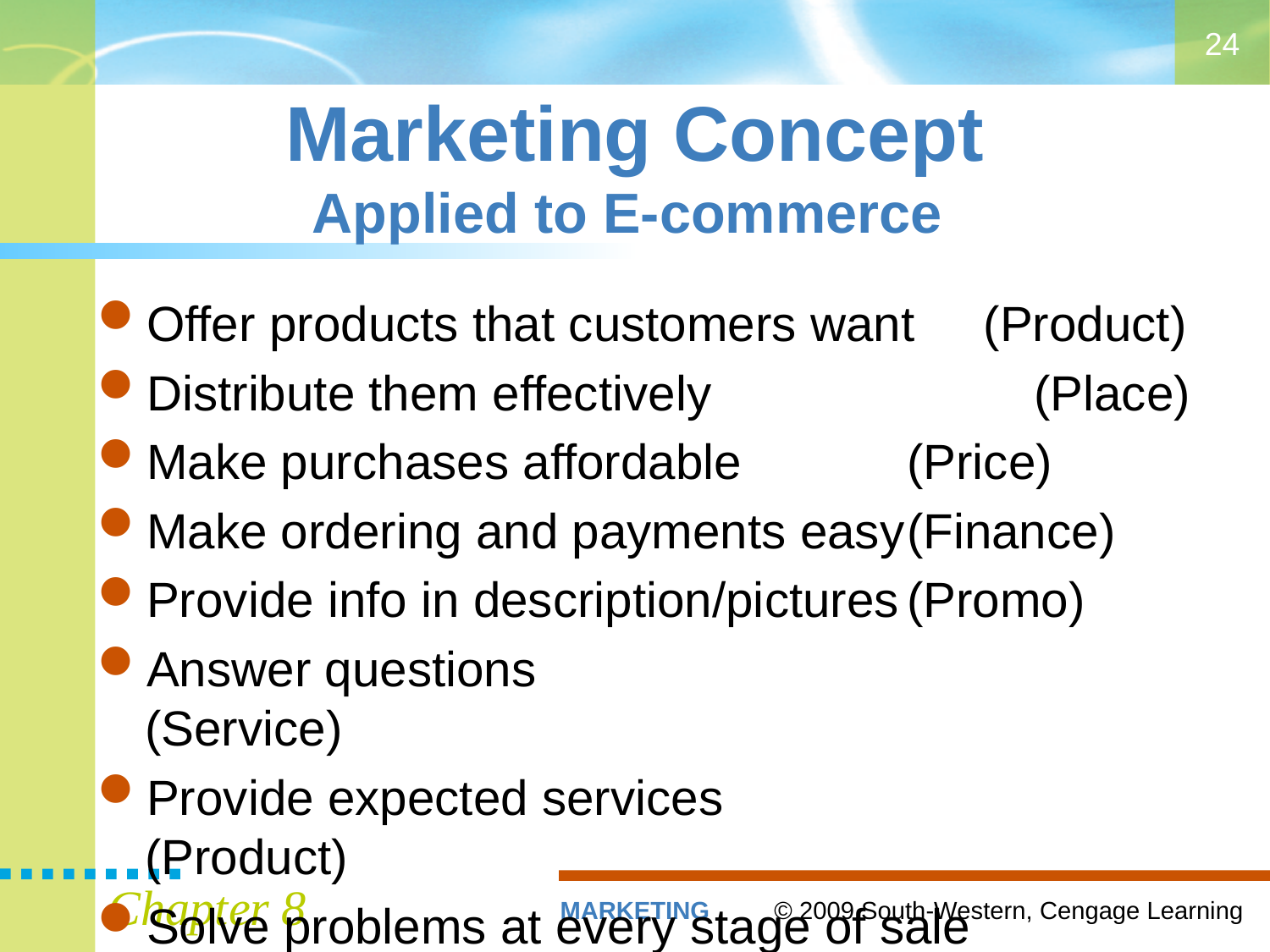

24
# Marketing Concept Applied to E-commerce
Offer products that customers want     (Product)
Distribute them effectively			(Place)
Make purchases affordable		(Price)
Make ordering and payments easy	(Finance)
Provide info in description/pictures	(Promo)
Answer questions				(Service)
Provide expected services			(Product)
Solve problems at every stage of sale	(Service)

Chapter 8